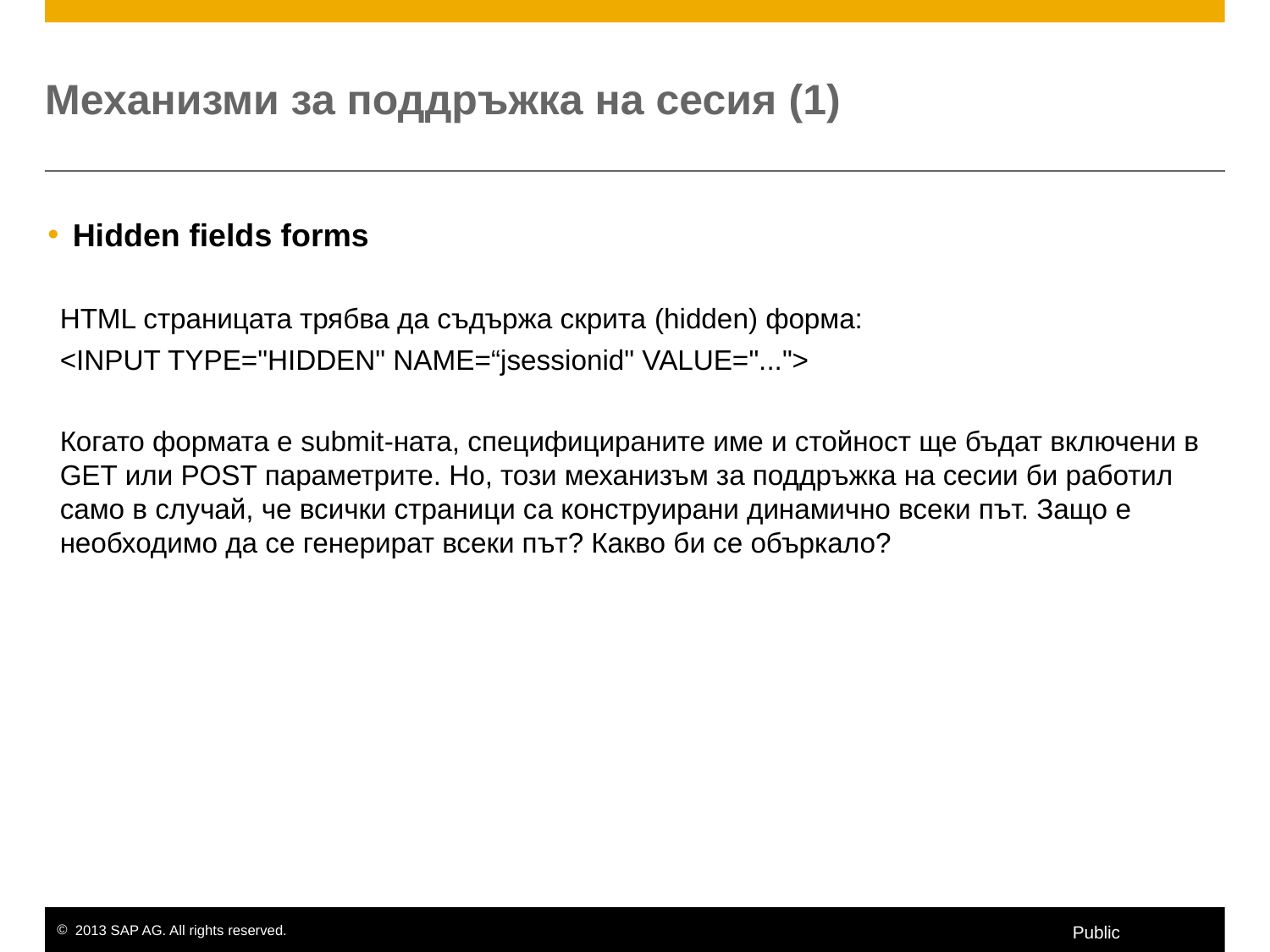

# Механизми за поддръжка на сесия (1)
Hidden fields forms

HTML страницата трябва да съдържа скрита (hidden) форма:
<INPUT TYPE="HIDDEN" NAME=“jsessionid" VALUE="...">

Когато формата е submit-ната, специфицираните име и стойност ще бъдат включени в GET или POST параметрите. Но, този механизъм за поддръжка на сесии би работил само в случай, че всички страници са конструирани динамично всеки път. Защо е необходимо да се генерират всеки път? Какво би се объркало?